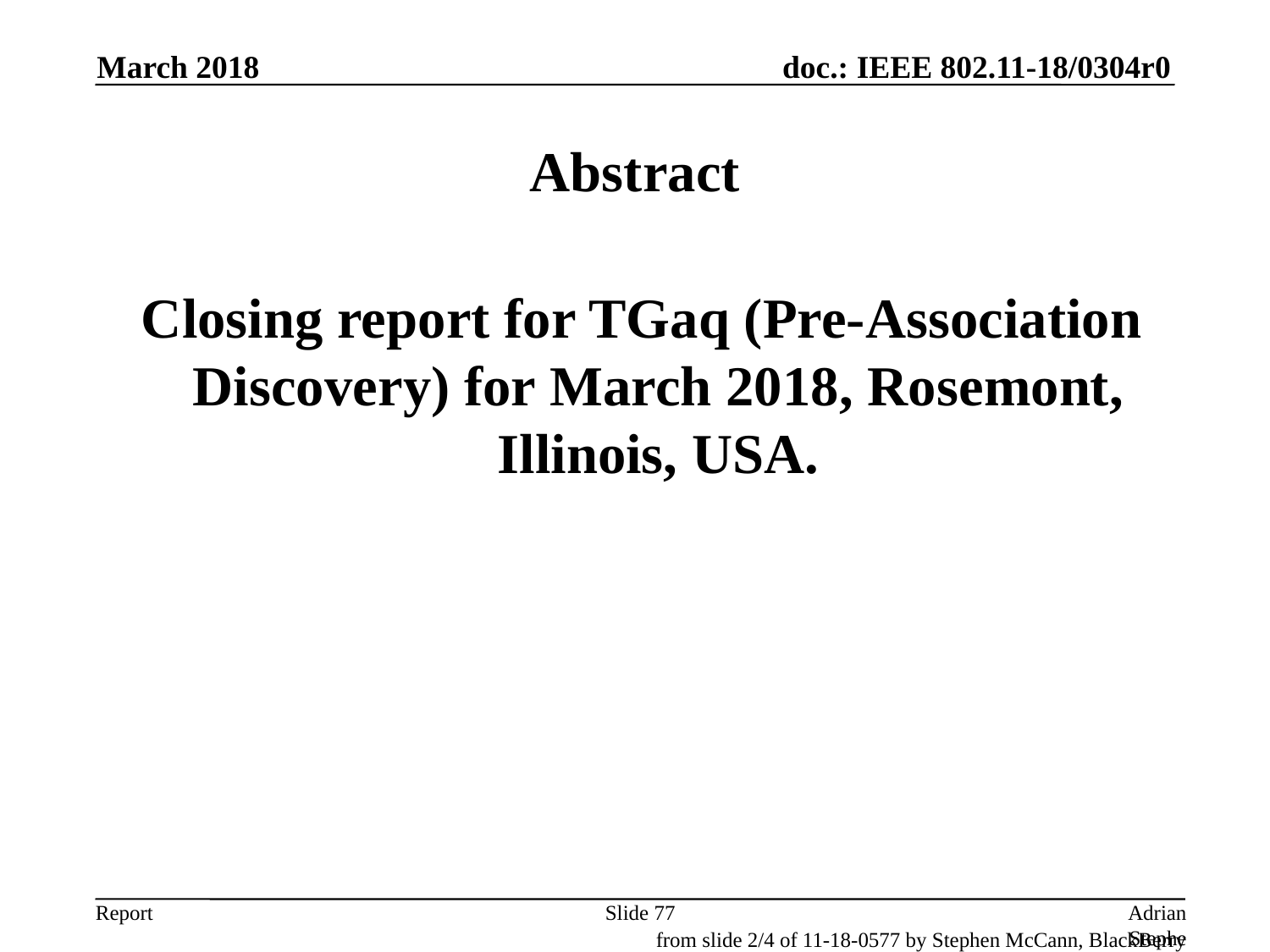

March 2018
# Abstract
 Closing report for TGaq (Pre-Association Discovery) for March 2018, Rosemont, Illinois, USA.
Slide 77
Adrian Stephens, Intel Corporation
from slide 2/4 of 11-18-0577 by Stephen McCann, BlackBerry